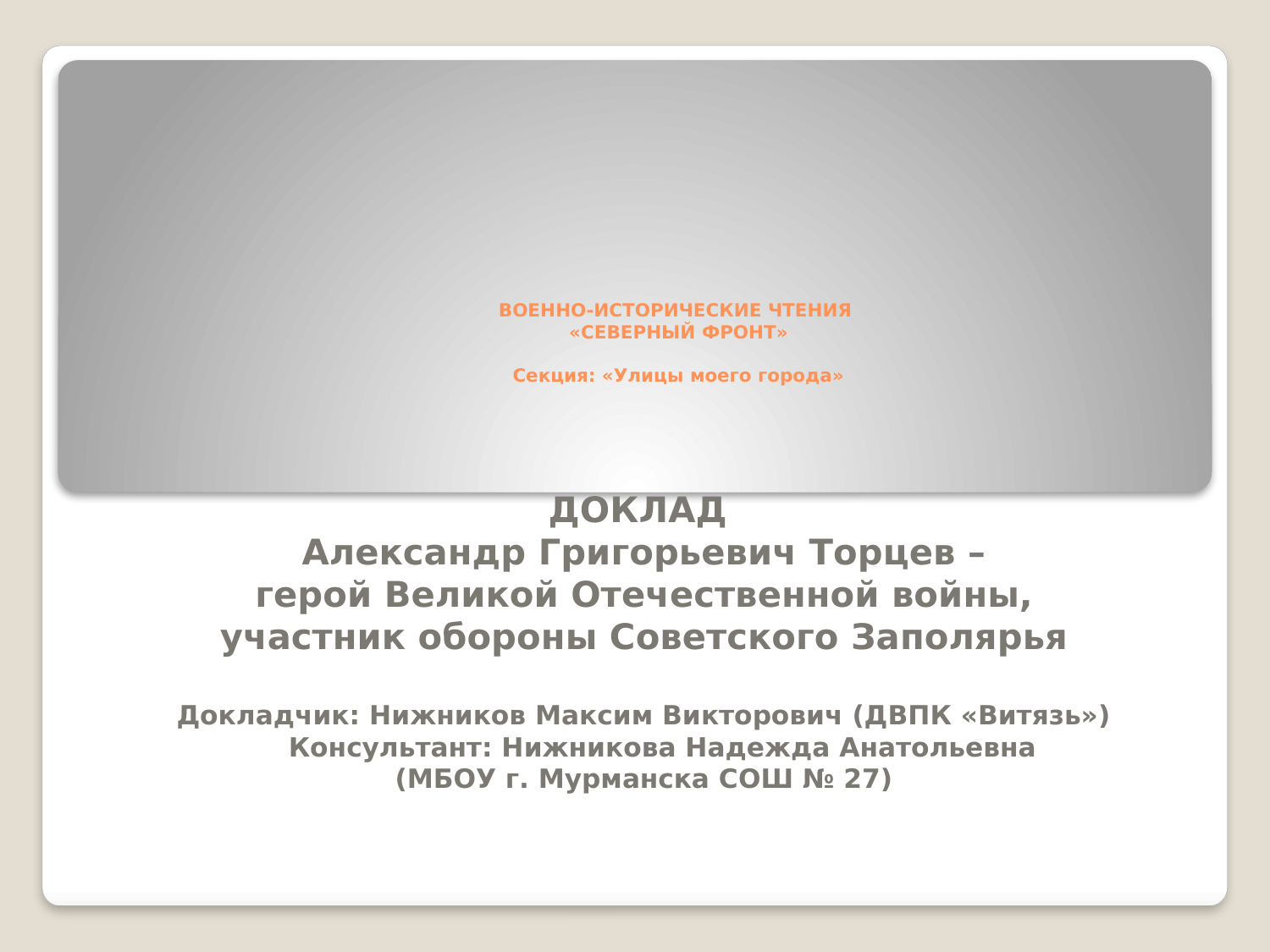

# ВОЕННО-ИСТОРИЧЕСКИЕ ЧТЕНИЯ «СЕВЕРНЫЙ ФРОНТ» Секция: «Улицы моего города»

ДОКЛАД
Александр Григорьевич Торцев –
герой Великой Отечественной войны,
участник обороны Советского Заполярья

Докладчик: Нижников Максим Викторович (ДВПК «Витязь»)
     Консультант: Нижникова Надежда Анатольевна
(МБОУ г. Мурманска СОШ № 27)